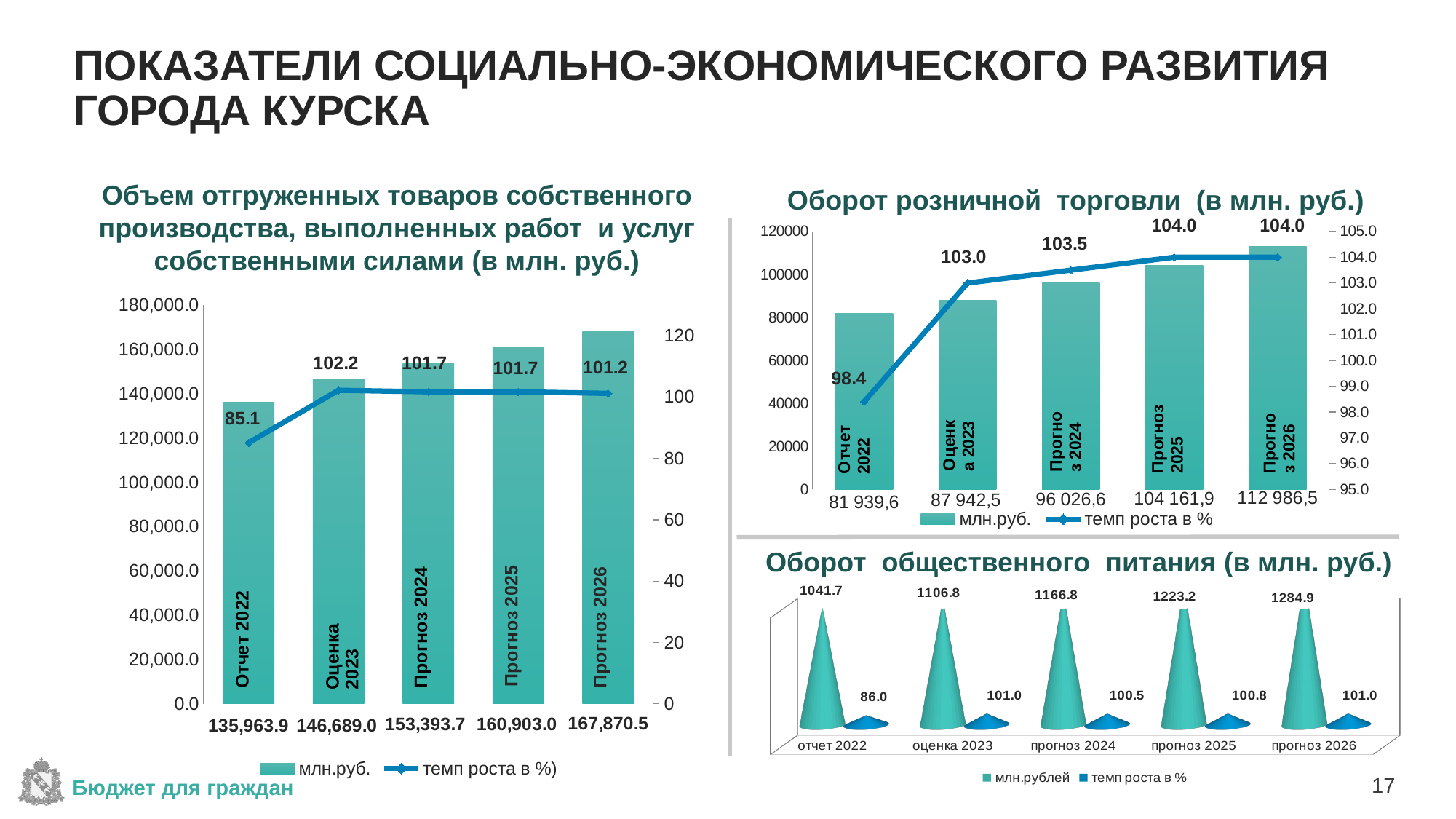

# ПОКАЗАТЕЛИ СОЦИАЛЬНО-ЭКОНОМИЧЕСКОГО РАЗВИТИЯ ГОРОДА КУРСКА
Объем отгруженных товаров собственного производства, выполненных работ  и услуг собственными силами (в млн. руб.)
Оборот розничной  торговли  (в млн. руб.)

### Chart

| Category | млн.руб. | темп роста в % |
|---|---|---|
| отчет 2022 | 81939.6 | 98.4 |
| оценка 2023 | 87942.5 | 103.0 |
| прогноз 2024 | 96026.6 | 103.5 |
| прогноз 2025 | 104161.9 | 104.0 |
| прогноз 2026 | 112986.5 | 104.0 |

### Chart

| Category | млн.руб. | темп роста в %) |
|---|---|---|
|  отчет 2022 | 135963.9 | 85.1 |
|  оценка 2023 | 146689.0 | 102.2 |
|  прогноз 2024 | 153393.7 | 101.7 |
|  прогноз 2025 | 160903.0 | 101.7 |
|  прогноз 2026 | 167870.5 | 101.2 |
Оборот  общественного  питания (в млн. руб.)

[unsupported chart]